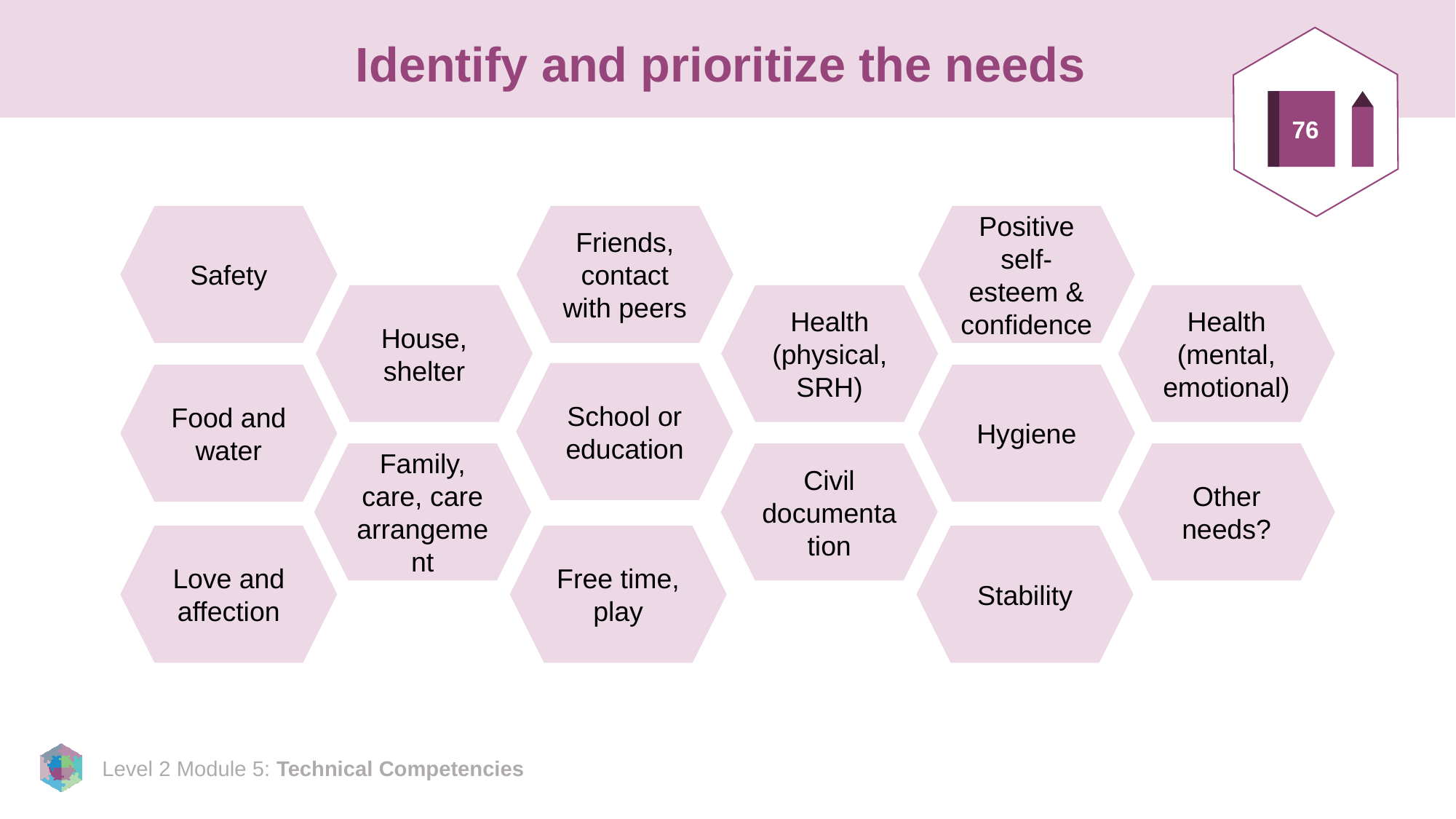

# Identify and prioritize the needs

76

Safety
Friends, contact with peers
Positive self-esteem & confidence
House, shelter
Health (physical, SRH)
Health (mental, emotional)
School or education
Food and water
Hygiene
Family, care, care arrangement
Civil documentation
Other needs?
Love and affection
Free time, play
Stability